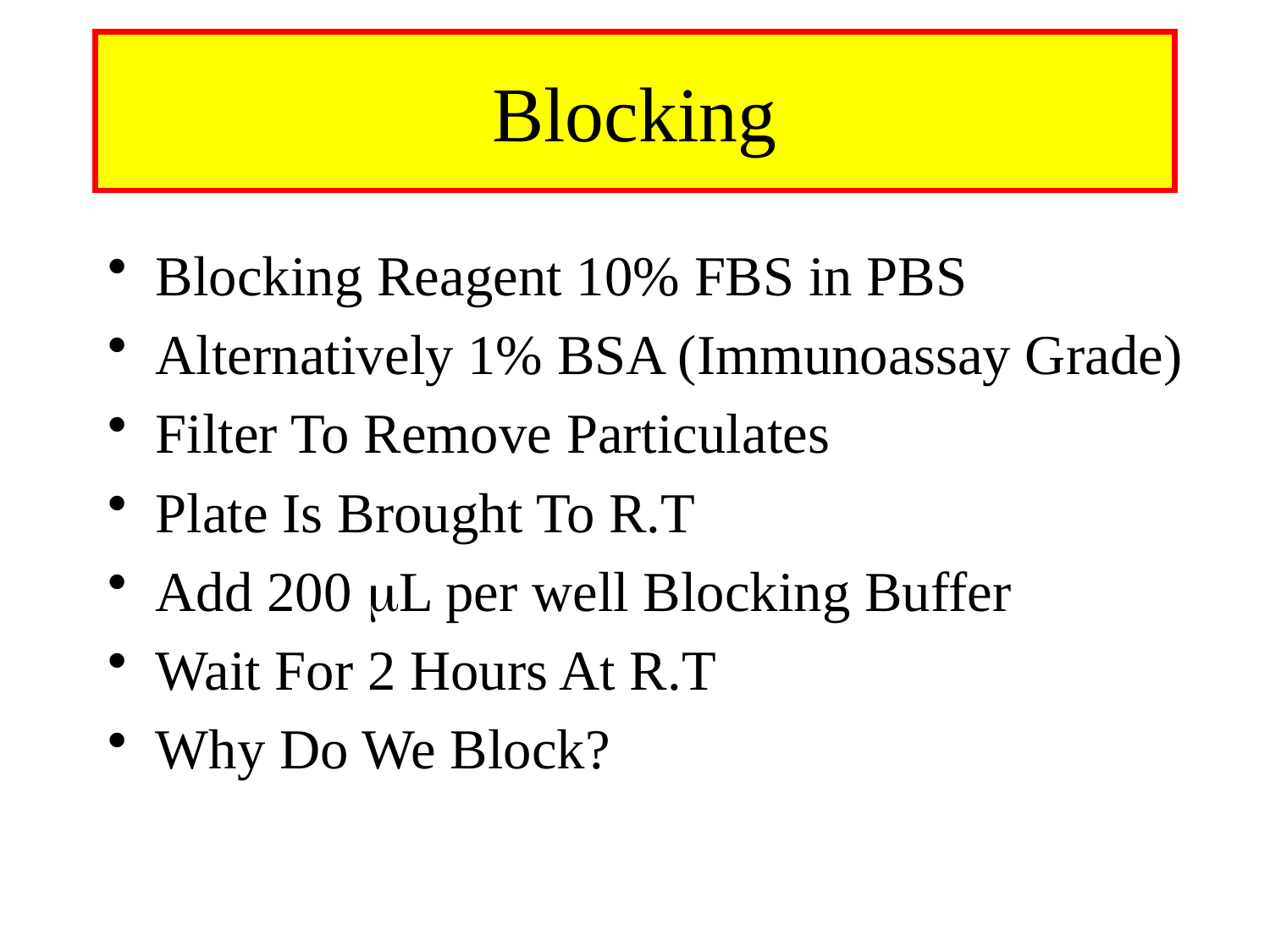

# Blocking
Blocking Reagent 10% FBS in PBS
Alternatively 1% BSA (Immunoassay Grade)
Filter To Remove Particulates
Plate Is Brought To R.T
Add 200 μL per well Blocking Buffer
Wait For 2 Hours At R.T
Why Do We Block?